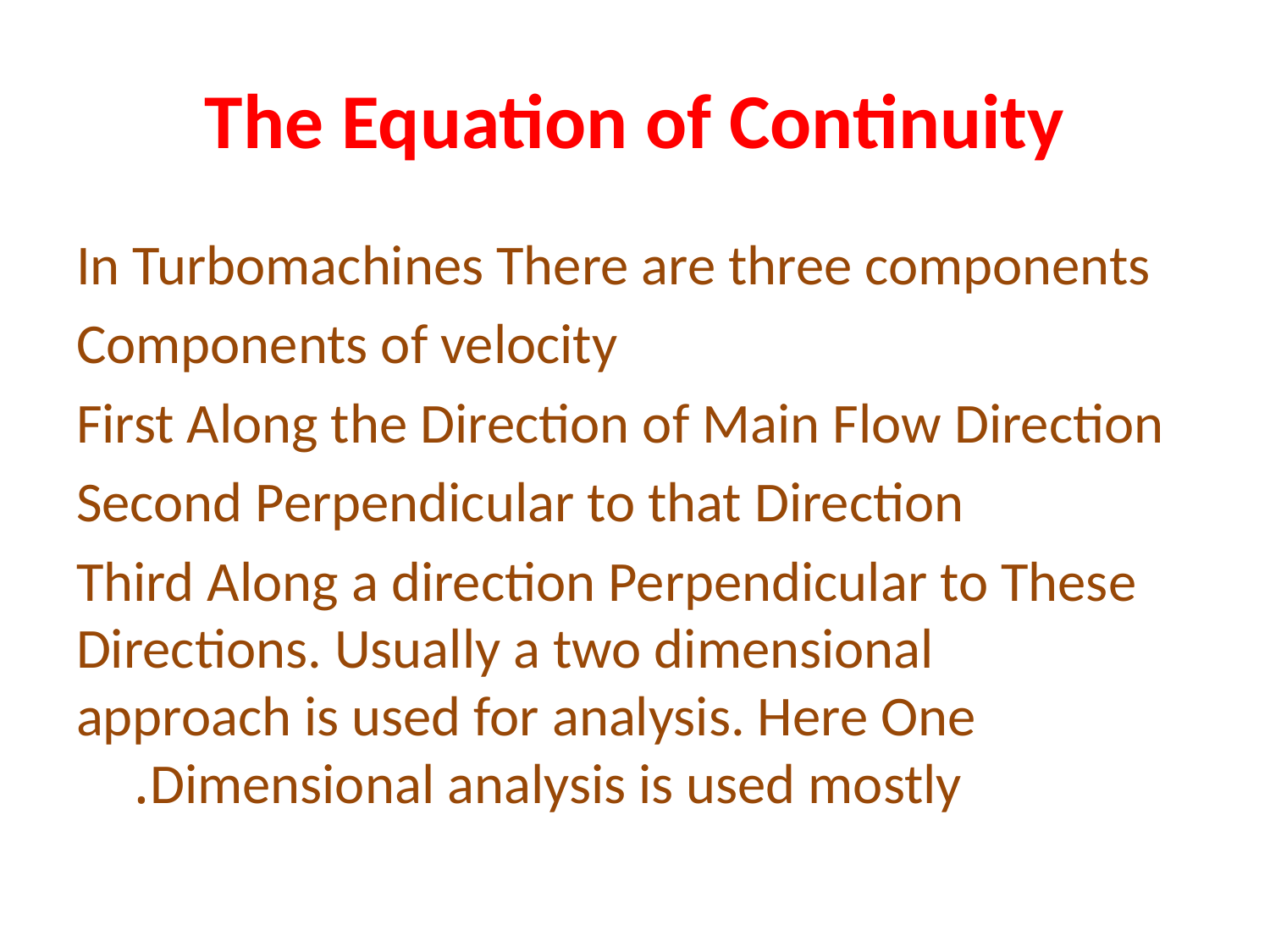

# The Equation of Continuity
In Turbomachines There are three components
Components of velocity
First Along the Direction of Main Flow Direction
Second Perpendicular to that Direction
Third Along a direction Perpendicular to These Directions. Usually a two dimensional approach is used for analysis. Here One Dimensional analysis is used mostly.